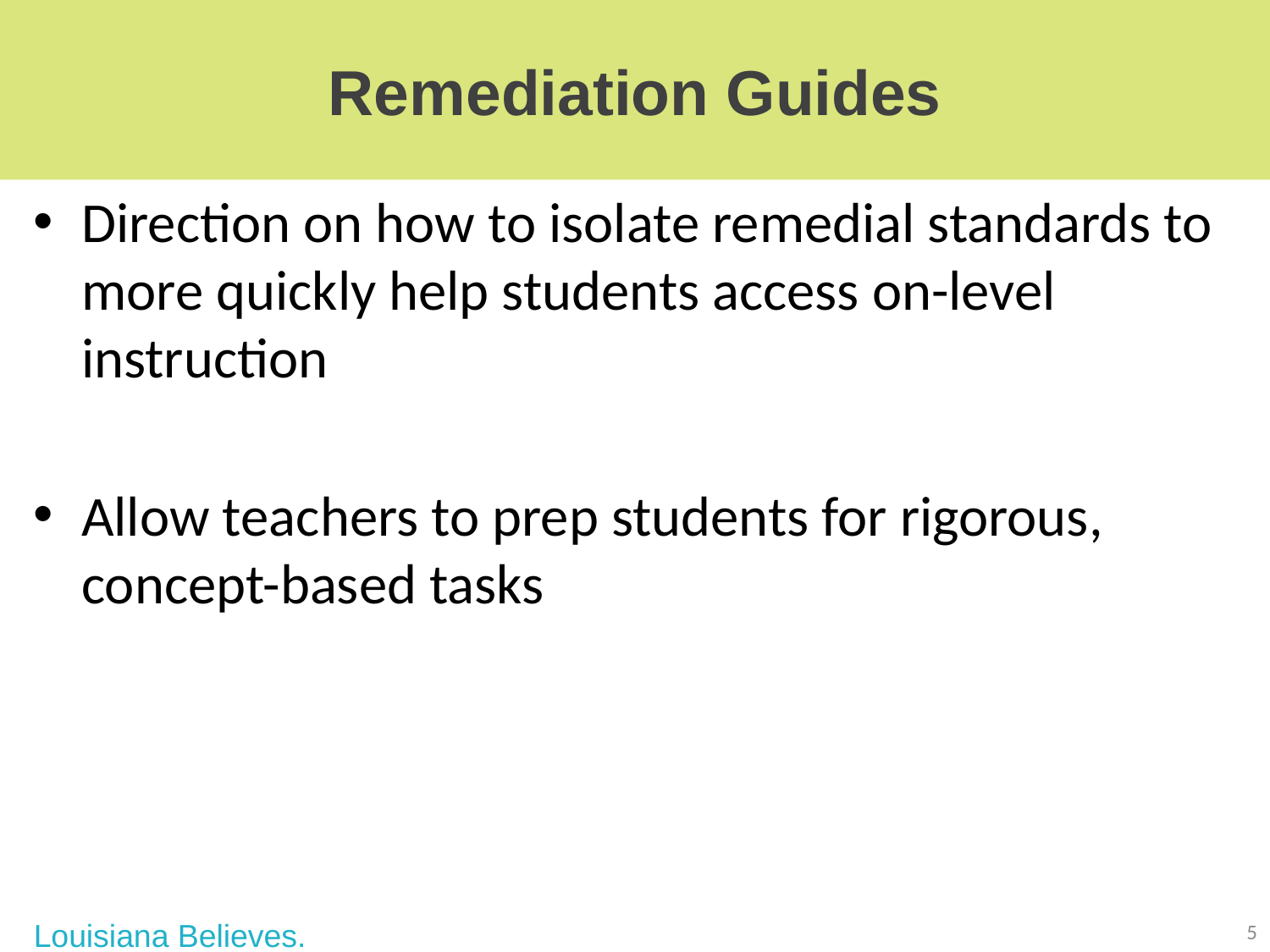

# Remediation Guides
Direction on how to isolate remedial standards to more quickly help students access on-level instruction

Allow teachers to prep students for rigorous, concept-based tasks

Louisiana Believes.
5